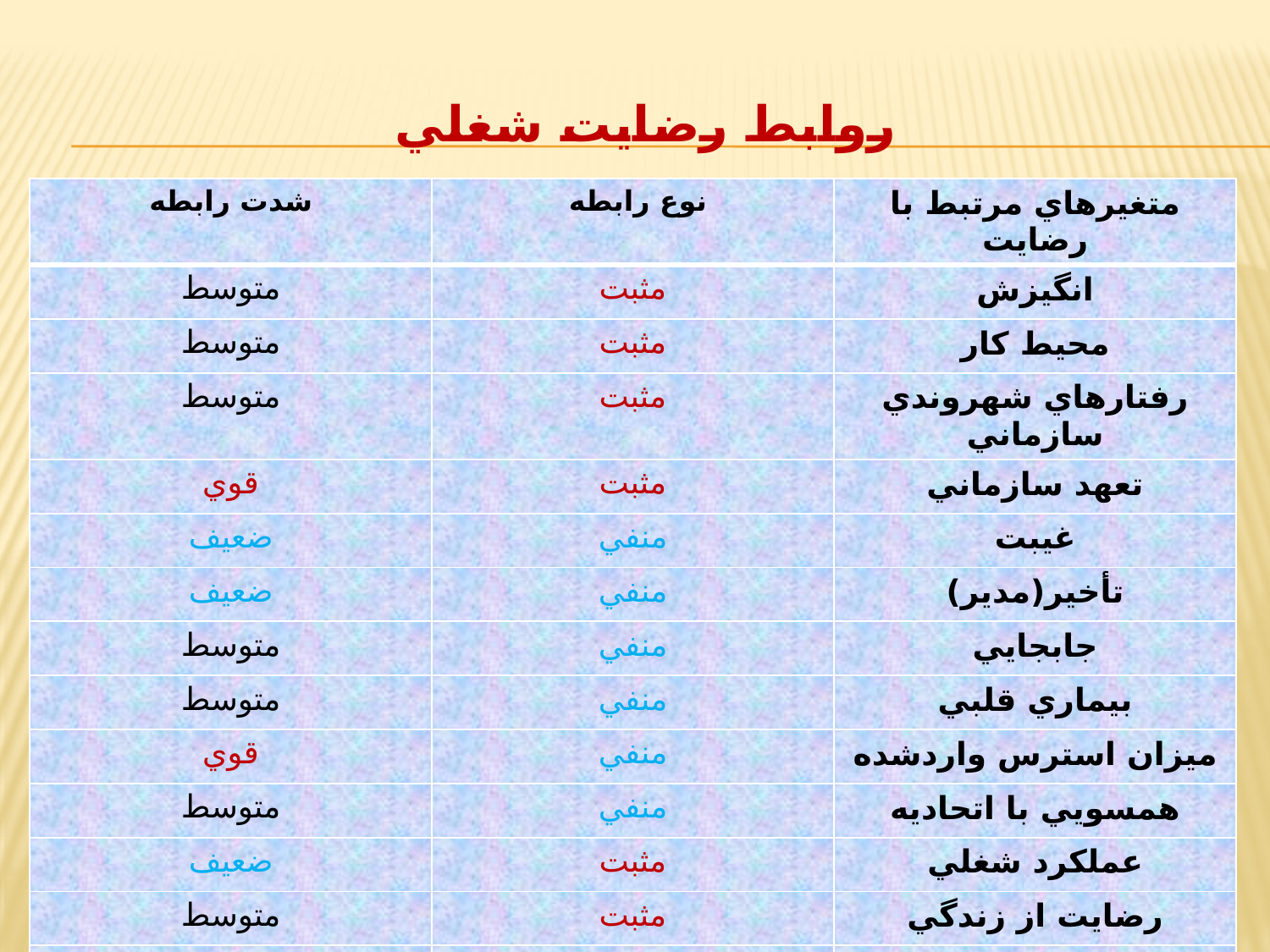

# روابط رضايت شغلي
| شدت رابطه | نوع رابطه | متغيرهاي مرتبط با رضايت |
| --- | --- | --- |
| متوسط | مثبت | انگيزش |
| متوسط | مثبت | محيط كار |
| متوسط | مثبت | رفتارهاي شهروندي سازماني |
| قوي | مثبت | تعهد سازماني |
| ضعيف | منفي | غيبت |
| ضعيف | منفي | تأخير(مدير) |
| متوسط | منفي | جابجايي |
| متوسط | منفي | بيماري قلبي |
| قوي | منفي | ميزان استرس واردشده |
| متوسط | منفي | همسويي با اتحاديه |
| ضعيف | مثبت | عملكرد شغلي |
| متوسط | مثبت | رضايت از زندگي |
| متوسط | مثبت | سلامت ذهني و فكري |